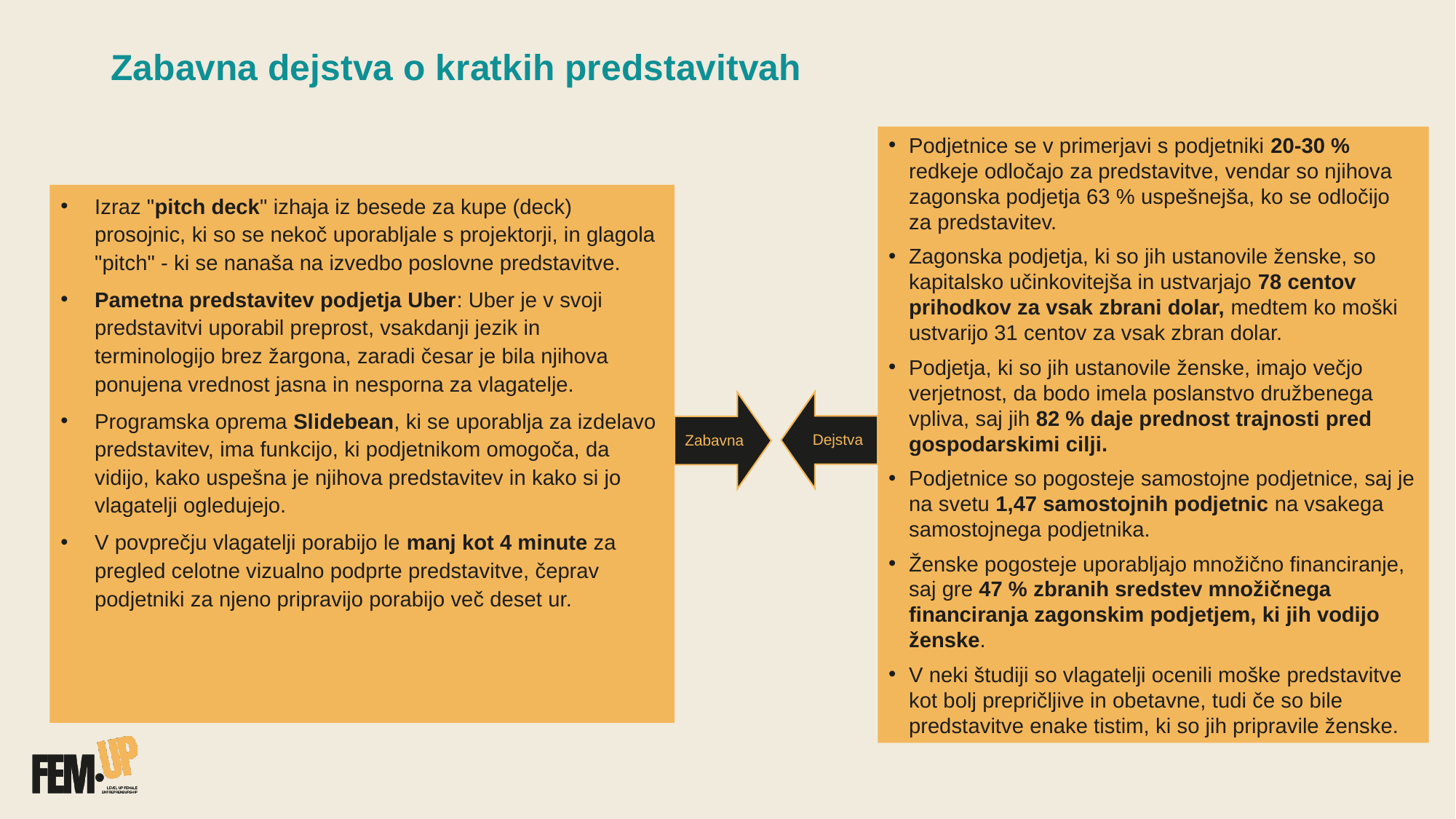

# Zabavna dejstva o kratkih predstavitvah
Podjetnice se v primerjavi s podjetniki 20-30 % redkeje odločajo za predstavitve, vendar so njihova zagonska podjetja 63 % uspešnejša, ko se odločijo za predstavitev.
Zagonska podjetja, ki so jih ustanovile ženske, so kapitalsko učinkovitejša in ustvarjajo 78 centov prihodkov za vsak zbrani dolar, medtem ko moški ustvarijo 31 centov za vsak zbran dolar.
Podjetja, ki so jih ustanovile ženske, imajo večjo verjetnost, da bodo imela poslanstvo družbenega vpliva, saj jih 82 % daje prednost trajnosti pred gospodarskimi cilji.
Podjetnice so pogosteje samostojne podjetnice, saj je na svetu 1,47 samostojnih podjetnic na vsakega samostojnega podjetnika.
Ženske pogosteje uporabljajo množično financiranje, saj gre 47 % zbranih sredstev množičnega financiranja zagonskim podjetjem, ki jih vodijo ženske.
V neki študiji so vlagatelji ocenili moške predstavitve kot bolj prepričljive in obetavne, tudi če so bile predstavitve enake tistim, ki so jih pripravile ženske.
Izraz "pitch deck" izhaja iz besede za kupe (deck) prosojnic, ki so se nekoč uporabljale s projektorji, in glagola "pitch" - ki se nanaša na izvedbo poslovne predstavitve.
Pametna predstavitev podjetja Uber: Uber je v svoji predstavitvi uporabil preprost, vsakdanji jezik in terminologijo brez žargona, zaradi česar je bila njihova ponujena vrednost jasna in nesporna za vlagatelje.
Programska oprema Slidebean, ki se uporablja za izdelavo predstavitev, ima funkcijo, ki podjetnikom omogoča, da vidijo, kako uspešna je njihova predstavitev in kako si jo vlagatelji ogledujejo.
V povprečju vlagatelji porabijo le manj kot 4 minute za pregled celotne vizualno podprte predstavitve, čeprav podjetniki za njeno pripravijo porabijo več deset ur.
Zabavna
Dejstva